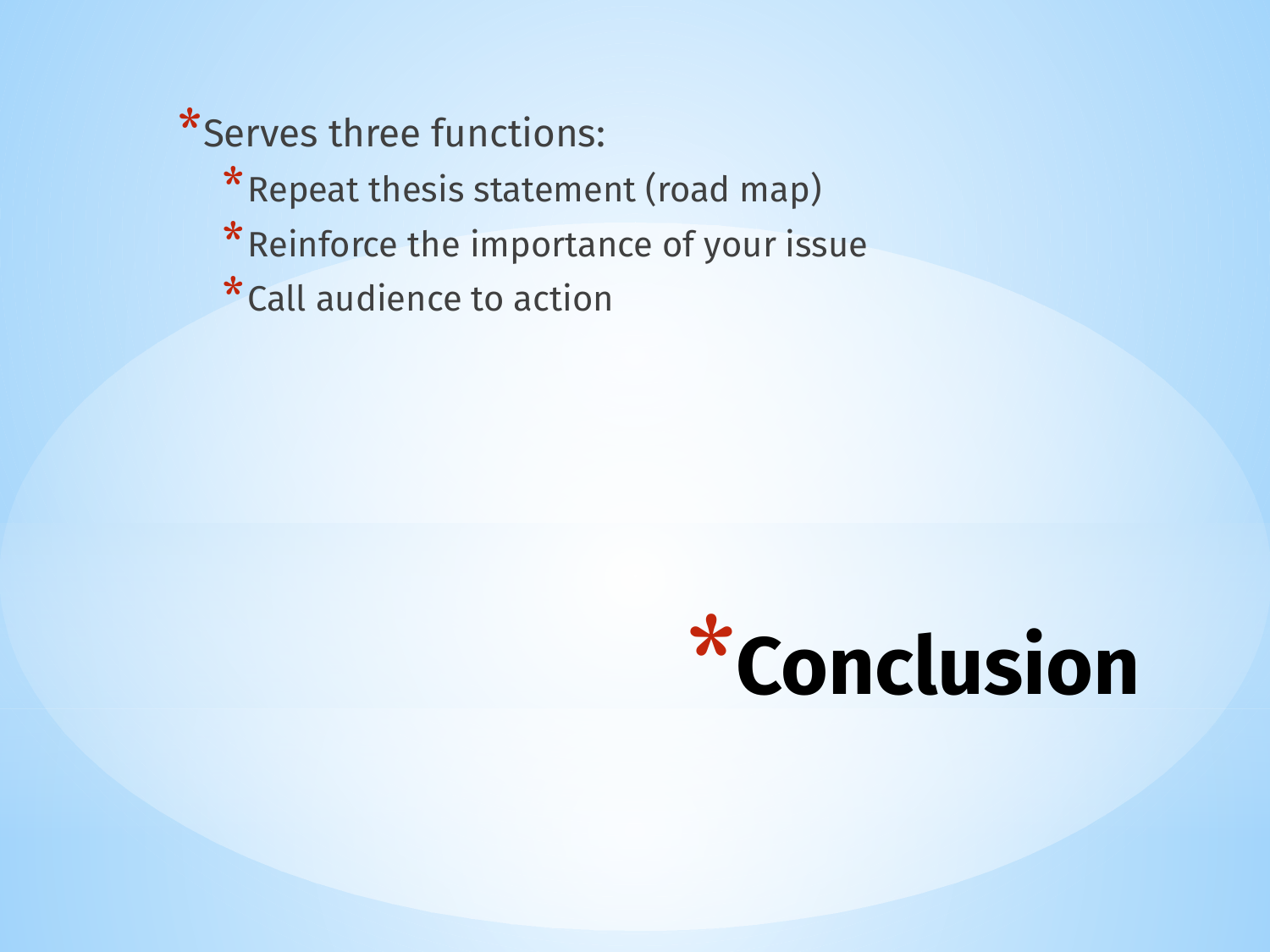

Serves three functions:
Repeat thesis statement (road map)
Reinforce the importance of your issue
Call audience to action

# Conclusion